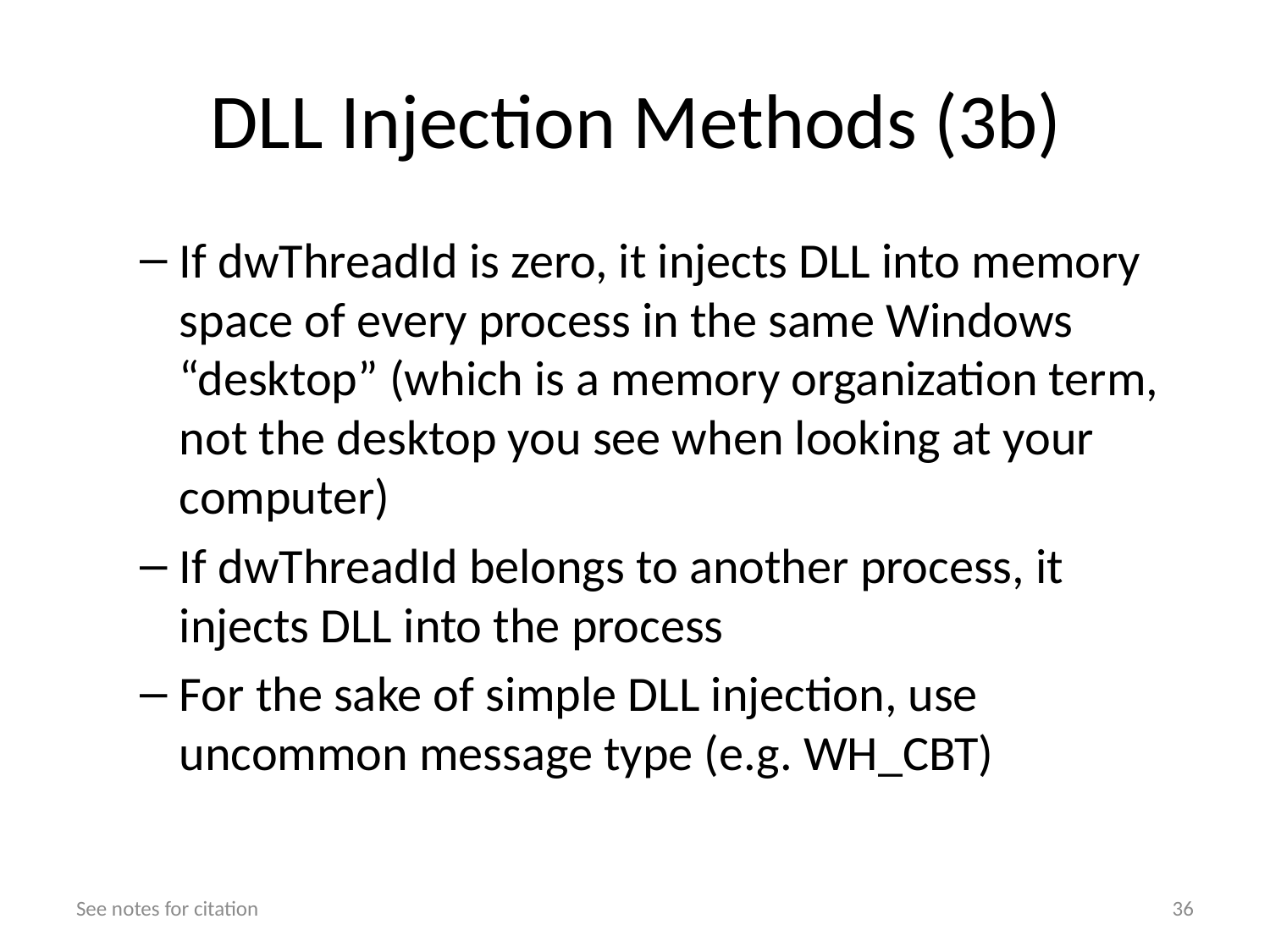

# DLL Injection Methods (3b)
If dwThreadId is zero, it injects DLL into memory space of every process in the same Windows “desktop” (which is a memory organization term, not the desktop you see when looking at your computer)
If dwThreadId belongs to another process, it injects DLL into the process
For the sake of simple DLL injection, use uncommon message type (e.g. WH_CBT)

See notes for citation
36